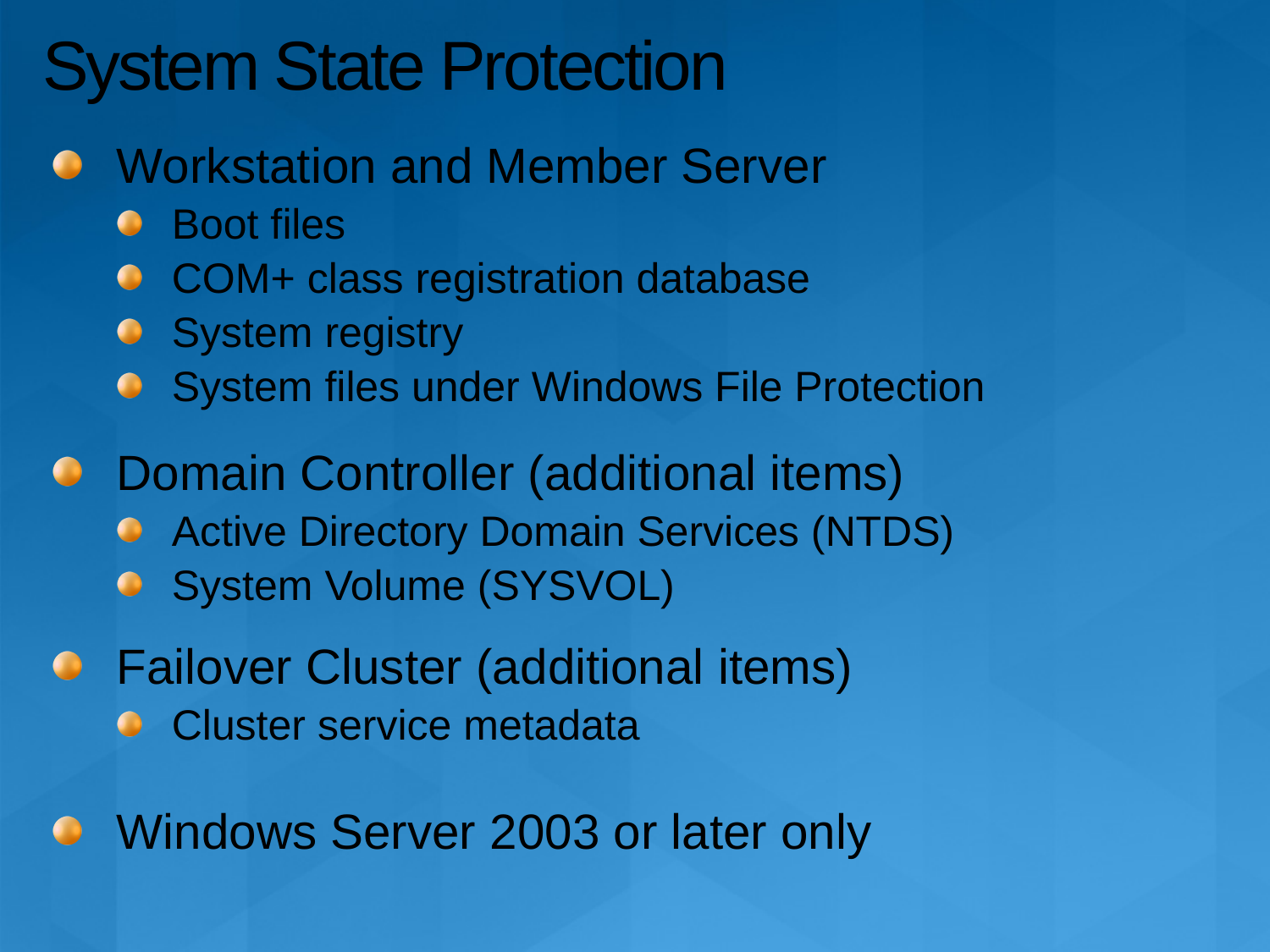

# System State Protection

Workstation and Member Server
Boot files
COM+ class registration database
System registry
System files under Windows File Protection

Domain Controller (additional items)
Active Directory Domain Services (NTDS)
System Volume (SYSVOL)
Failover Cluster (additional items)
Cluster service metadata

Windows Server 2003 or later only